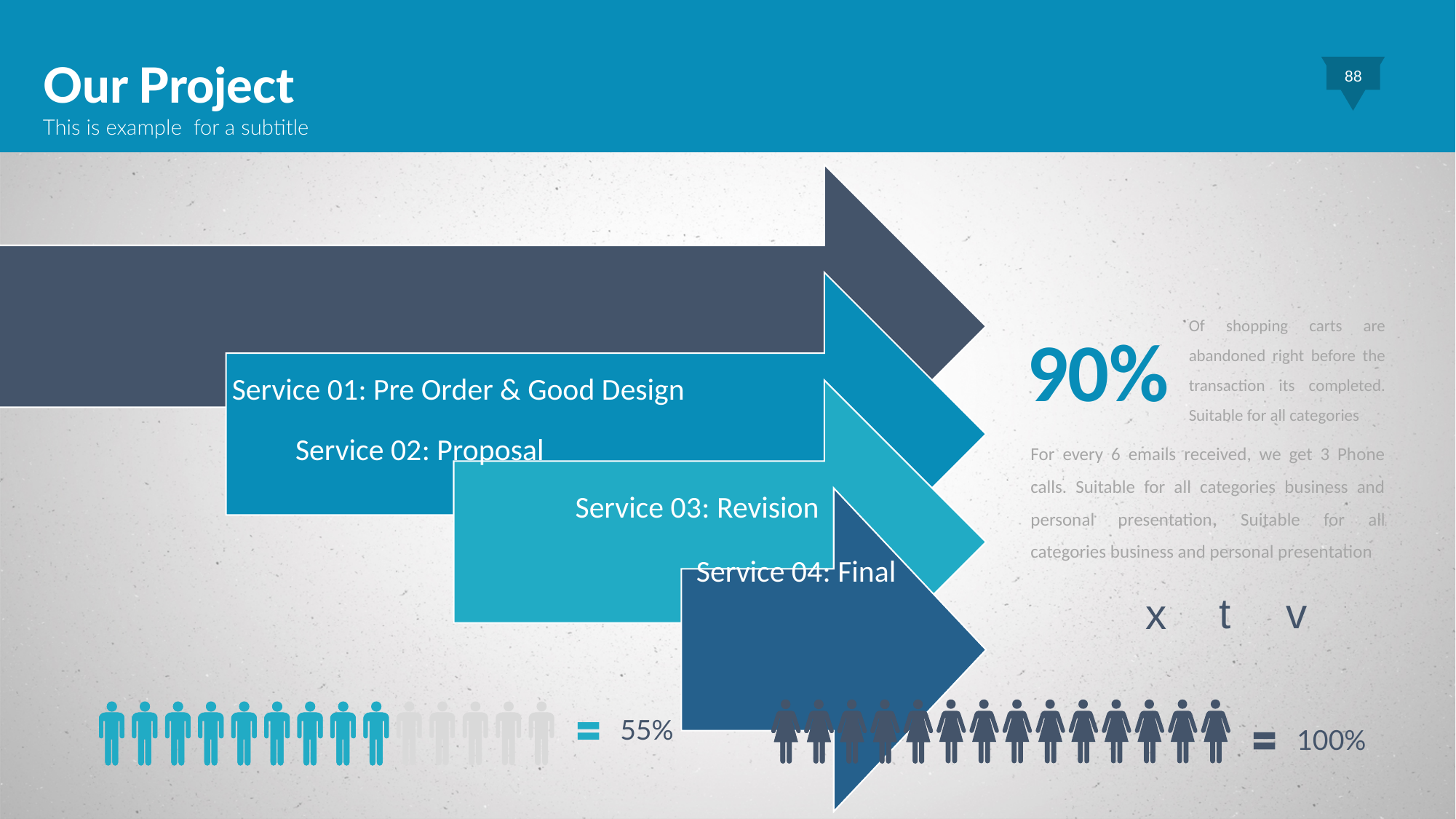

Our Project
This is example  for a subtitle

88

Of shopping carts are abandoned right before the transaction its completed. Suitable for all categories
90%
Service 01: Pre Order & Good Design
For every 6 emails received, we get 3 Phone calls. Suitable for all categories business and personal presentation, Suitable for all categories business and personal presentation
Service 02: Proposal
Service 03: Revision
Service 04: Final
t
v
x

55%
100%